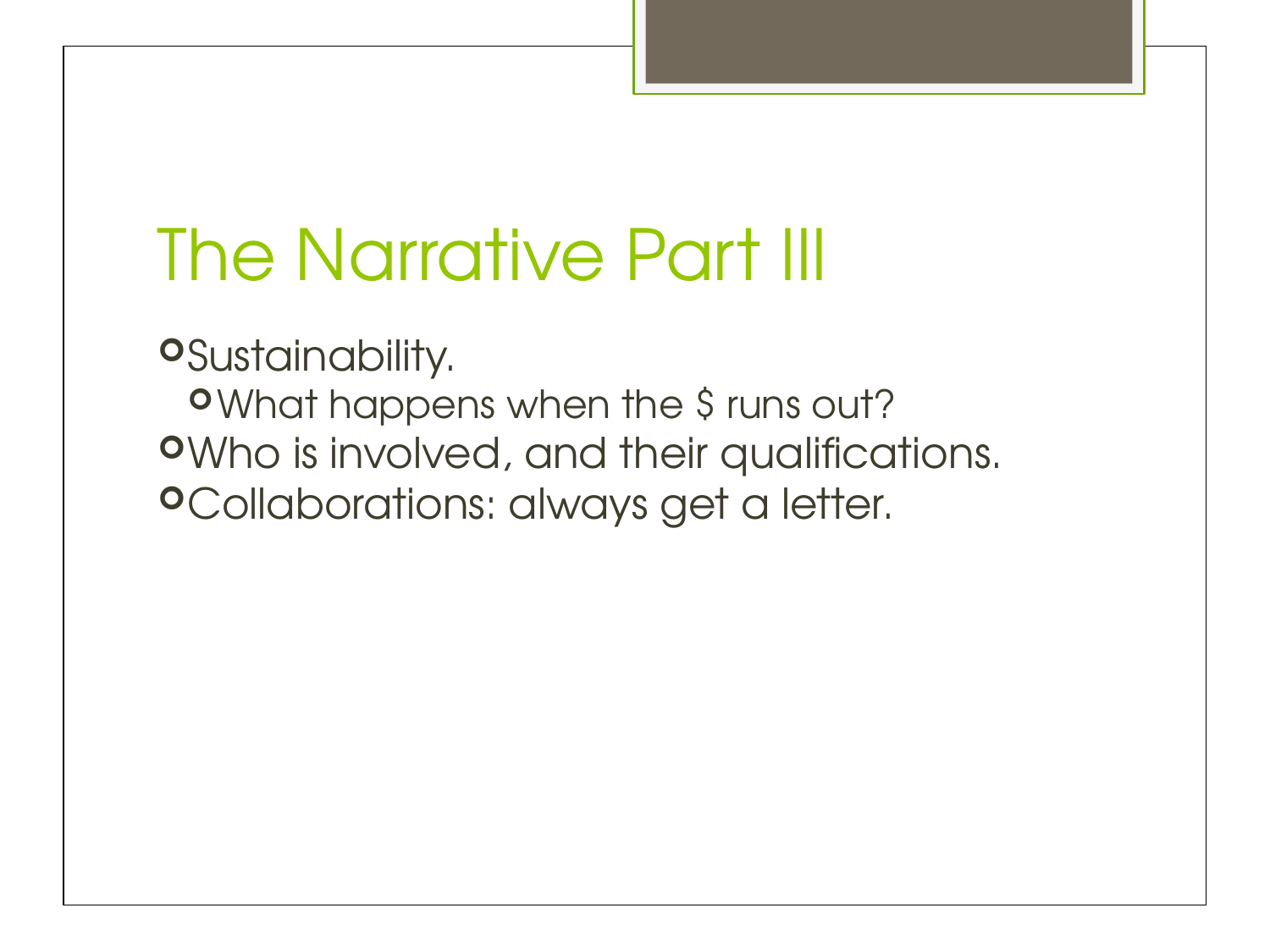

The Narrative Part III
Sustainability.
What happens when the $ runs out?
Who is involved, and their qualifications.
Collaborations: always get a letter.